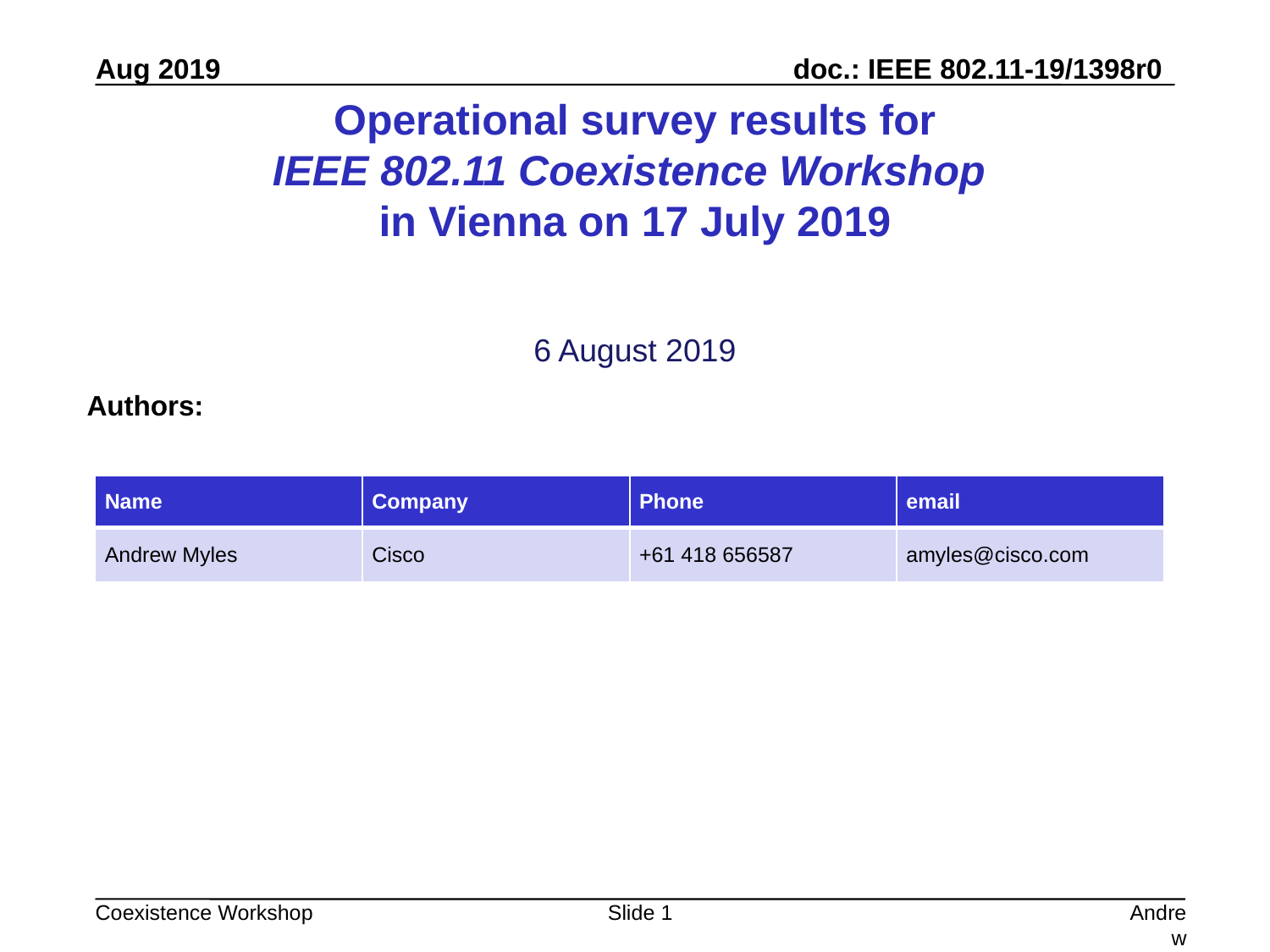

# Operational survey results for IEEE 802.11 Coexistence Workshop in Vienna on 17 July 2019
6 August 2019
Authors:
| Name | Company | Phone | email |
| --- | --- | --- | --- |
| Andrew Myles | Cisco | +61 418 656587 | amyles@cisco.com |
Slide 1
Andrew Myles, Cisco